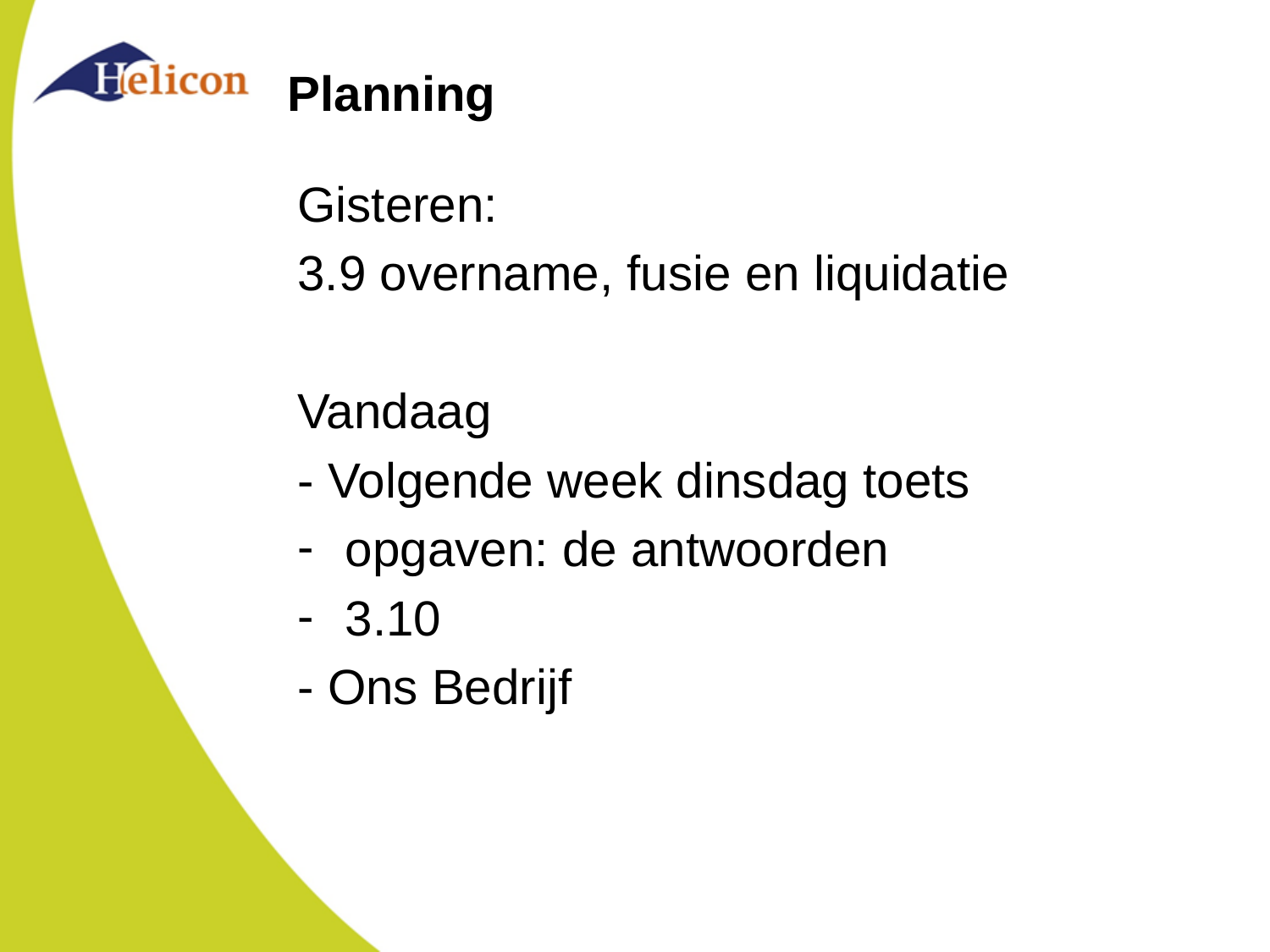

# Planning
Gisteren:
3.9 overname, fusie en liquidatie

Vandaag
- Volgende week dinsdag toets
opgaven: de antwoorden
3.10
- Ons Bedrijf